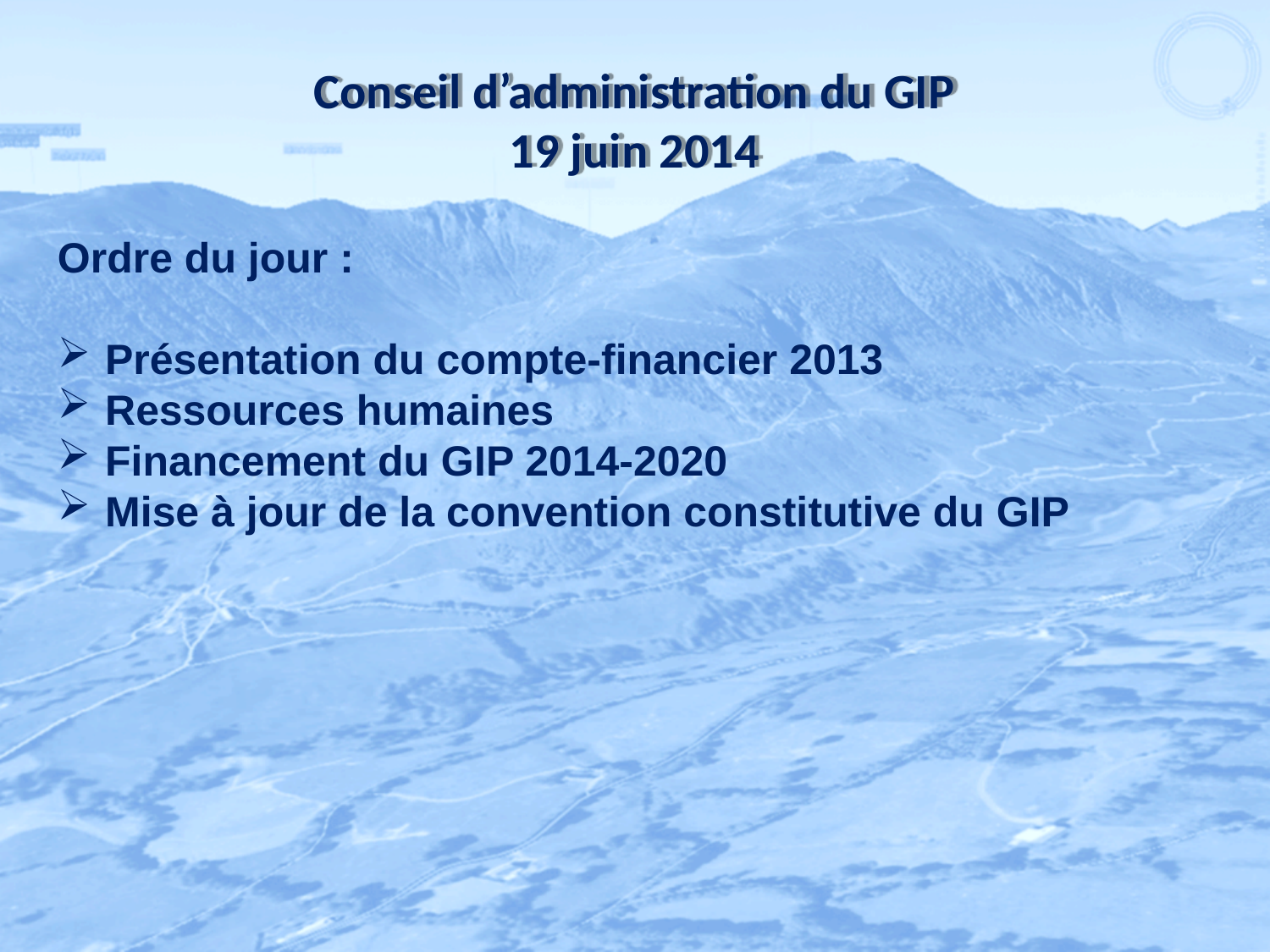

# Conseil d’administration du GIP 19 juin 2014
Ordre du jour :

Présentation du compte-financier 2013
Ressources humaines
Financement du GIP 2014-2020
Mise à jour de la convention constitutive du GIP